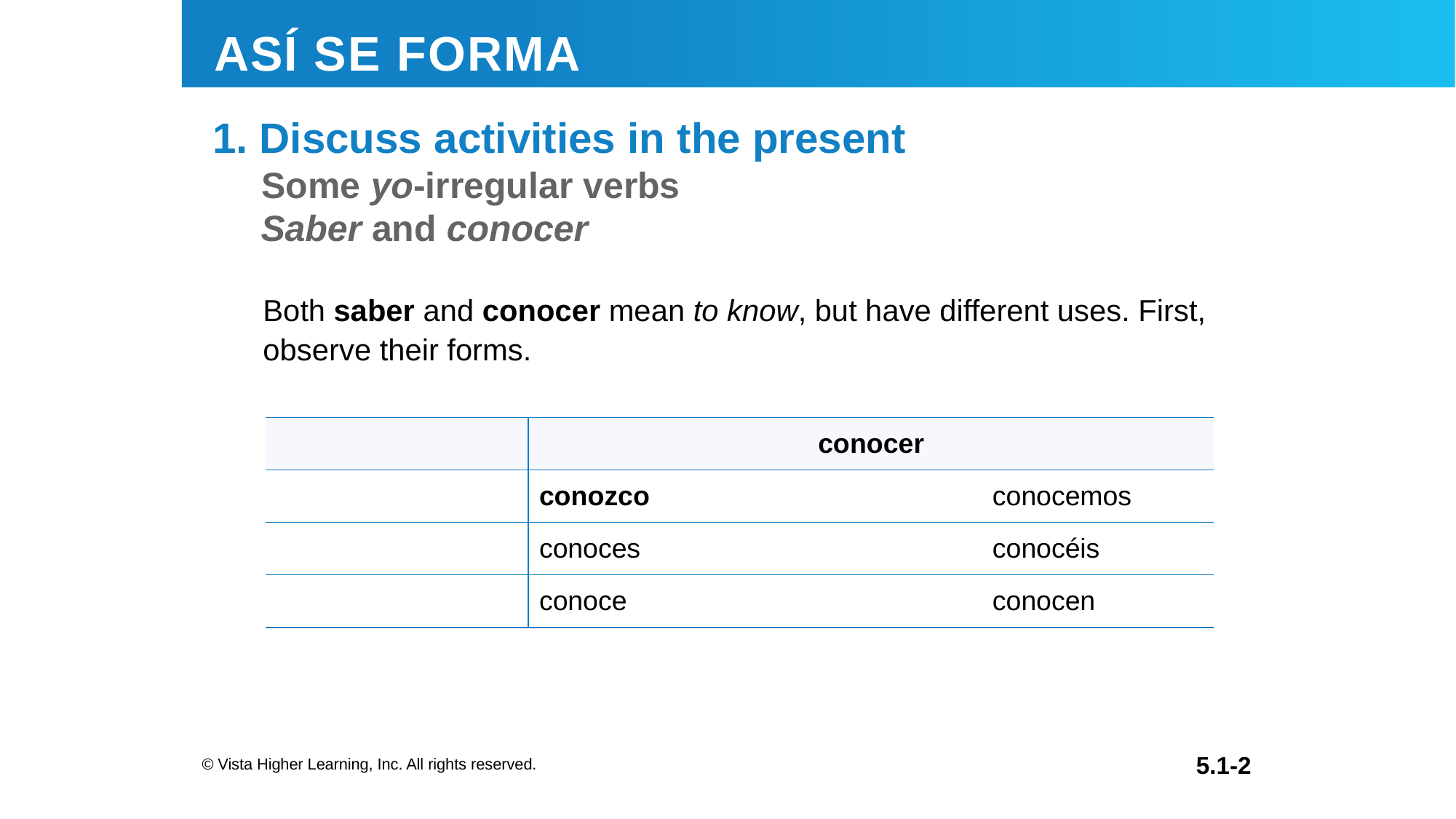

1. Discuss activities in the present
Saber and conocer

Both saber and conocer mean to know, but have different uses. First, observe their forms.
|  |  | conocer |  |
| --- | --- | --- | --- |
|  |  | conozco | conocemos |
|  |  | conoces | conocéis |
|  |  | conoce | conocen |
© Vista Higher Learning, Inc. All rights reserved.
5.1-2